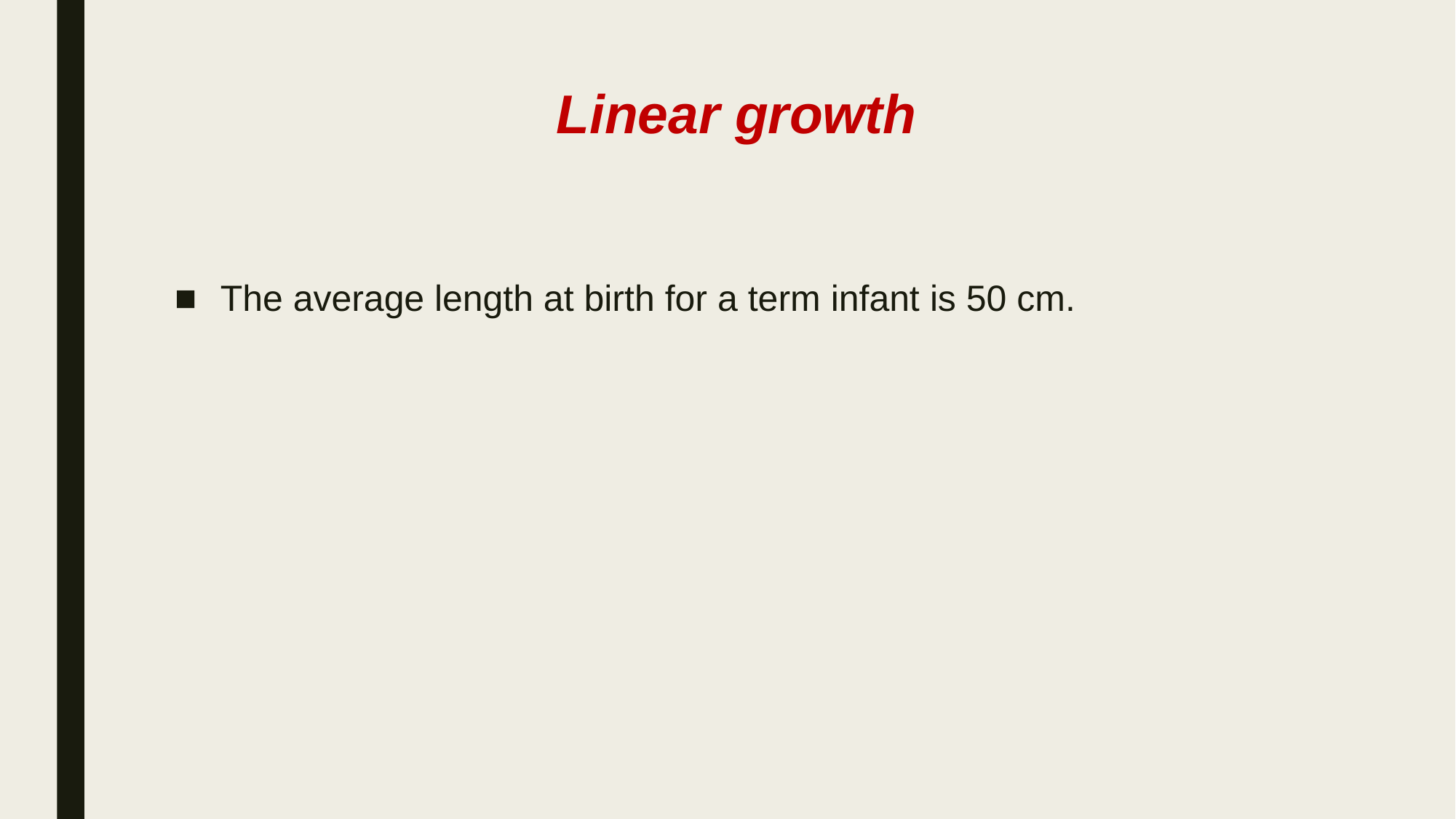

# Linear growth
The average length at birth for a term infant is 50 cm.